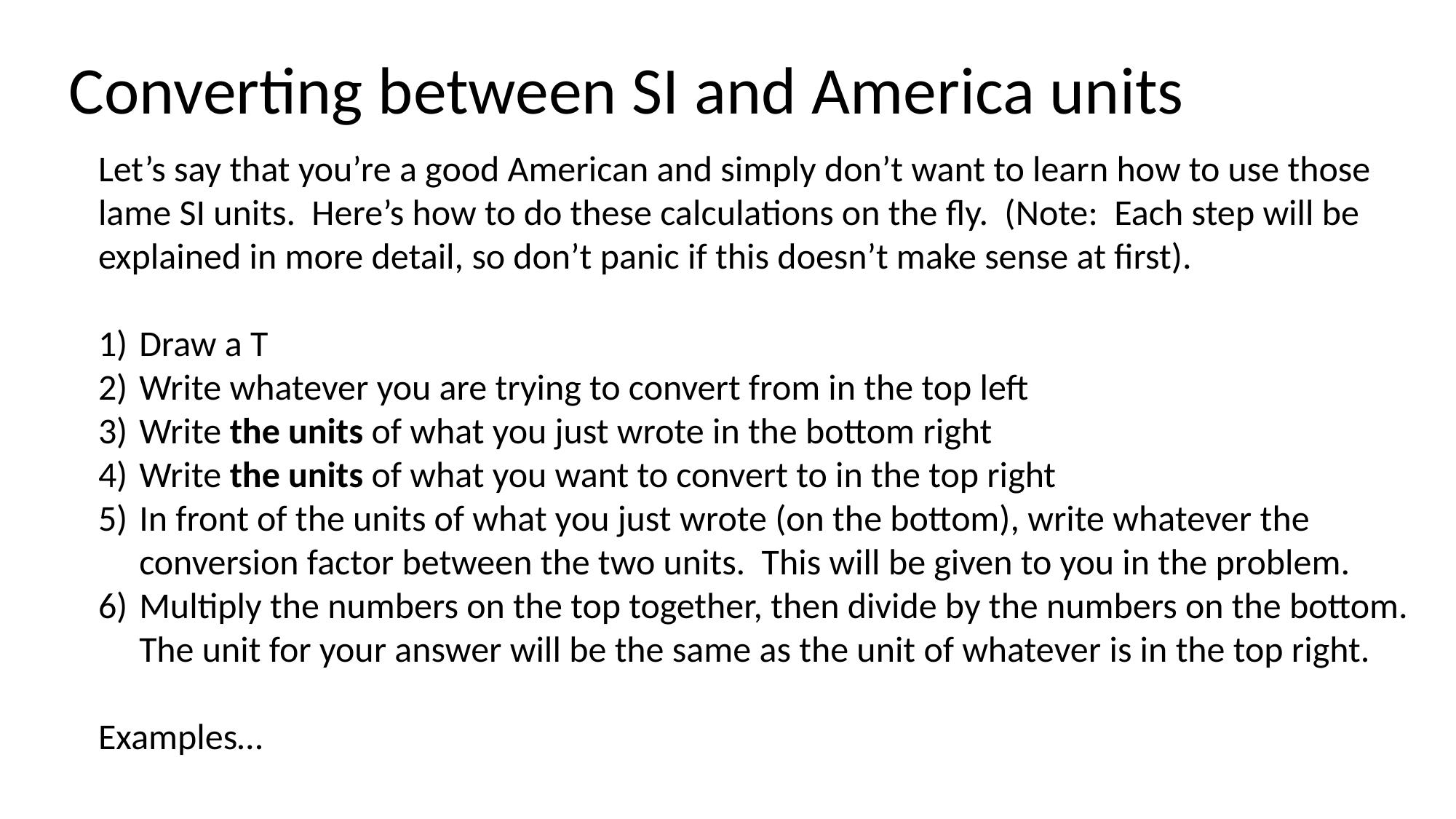

# Converting between SI and America units
Let’s say that you’re a good American and simply don’t want to learn how to use those lame SI units.  Here’s how to do these calculations on the fly.  (Note:  Each step will be explained in more detail, so don’t panic if this doesn’t make sense at first).

Draw a T
Write whatever you are trying to convert from in the top left
Write the units of what you just wrote in the bottom right
Write the units of what you want to convert to in the top right
In front of the units of what you just wrote (on the bottom), write whatever the conversion factor between the two units.  This will be given to you in the problem.
Multiply the numbers on the top together, then divide by the numbers on the bottom.  The unit for your answer will be the same as the unit of whatever is in the top right.

Examples…